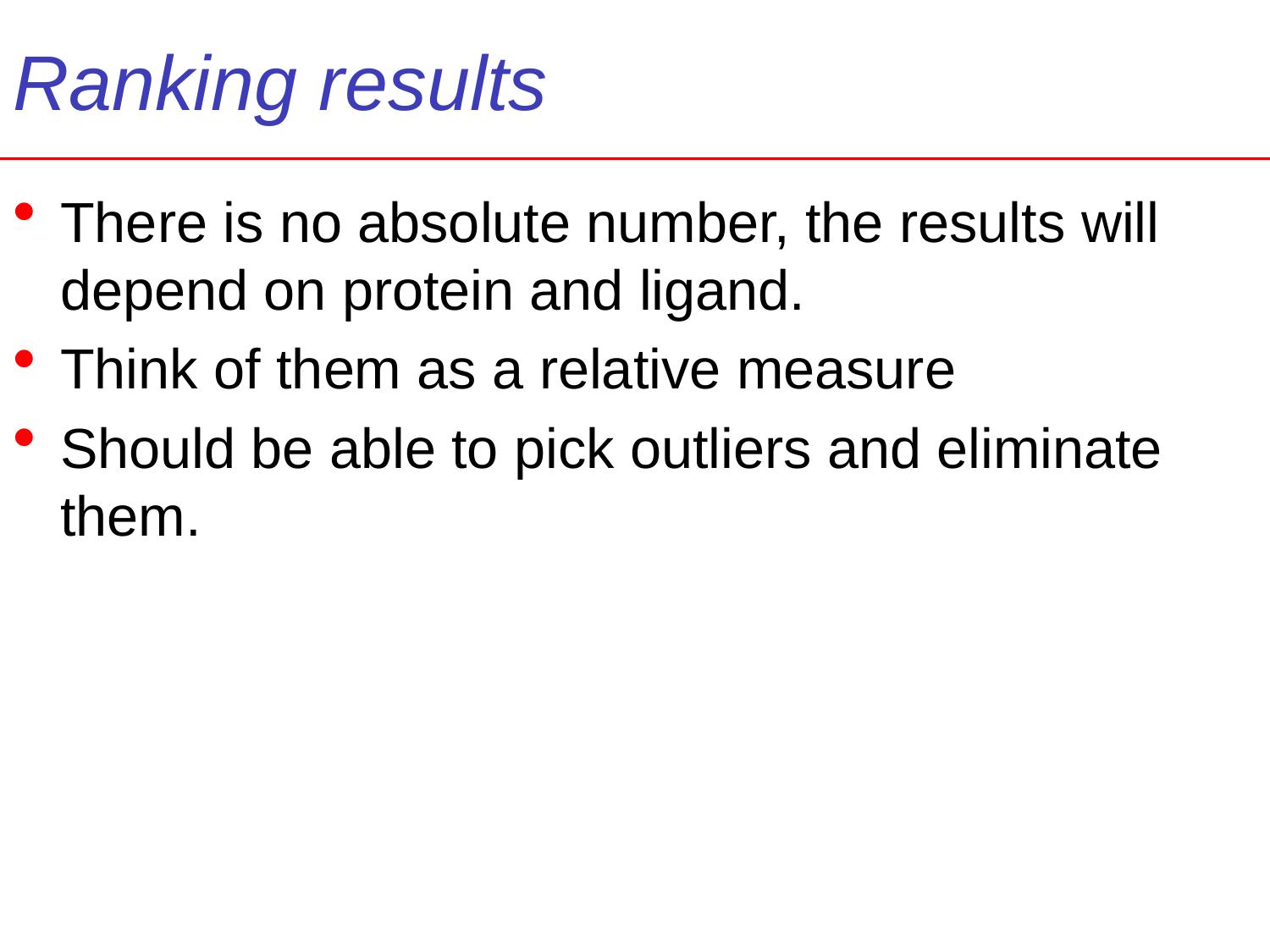

# Ranking results
There is no absolute number, the results will depend on protein and ligand.
Think of them as a relative measure
Should be able to pick outliers and eliminate them.